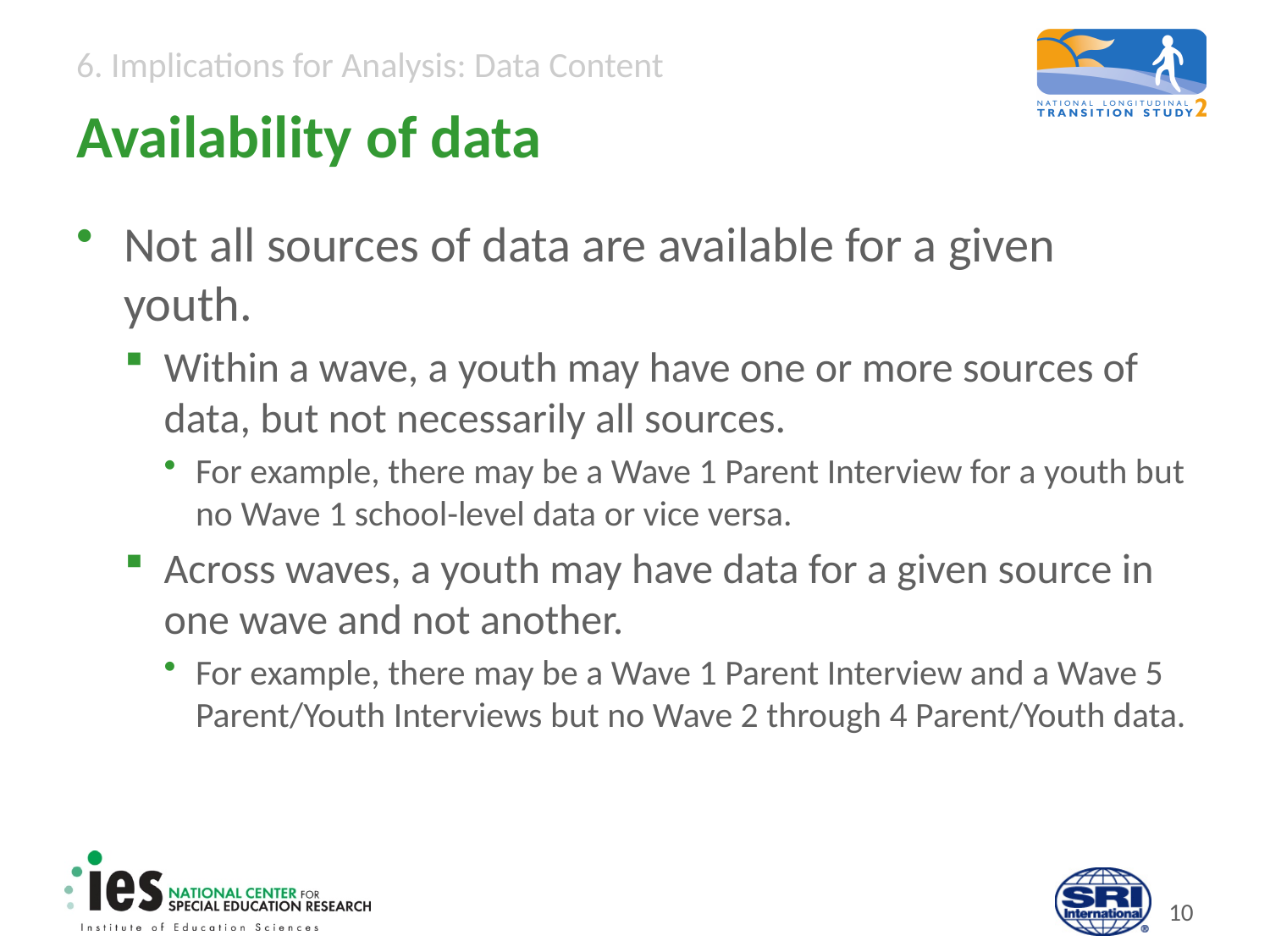

# Availability of data
Not all sources of data are available for a given youth.
Within a wave, a youth may have one or more sources of data, but not necessarily all sources.
For example, there may be a Wave 1 Parent Interview for a youth but no Wave 1 school-level data or vice versa.
Across waves, a youth may have data for a given source in one wave and not another.
For example, there may be a Wave 1 Parent Interview and a Wave 5 Parent/Youth Interviews but no Wave 2 through 4 Parent/Youth data.
10